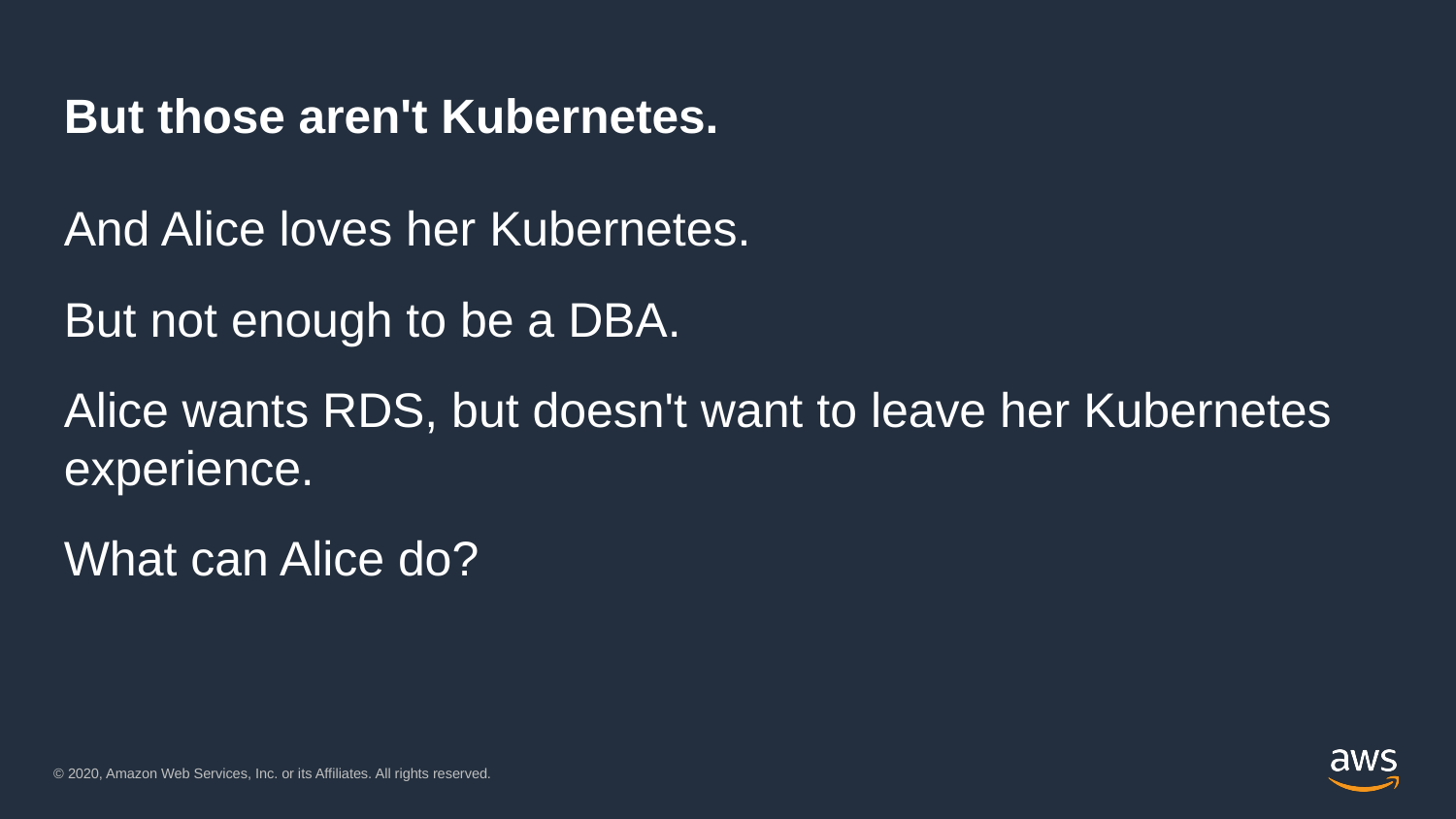

But those aren't Kubernetes.
And Alice loves her Kubernetes.
But not enough to be a DBA.
Alice wants RDS, but doesn't want to leave her Kubernetes experience.
What can Alice do?